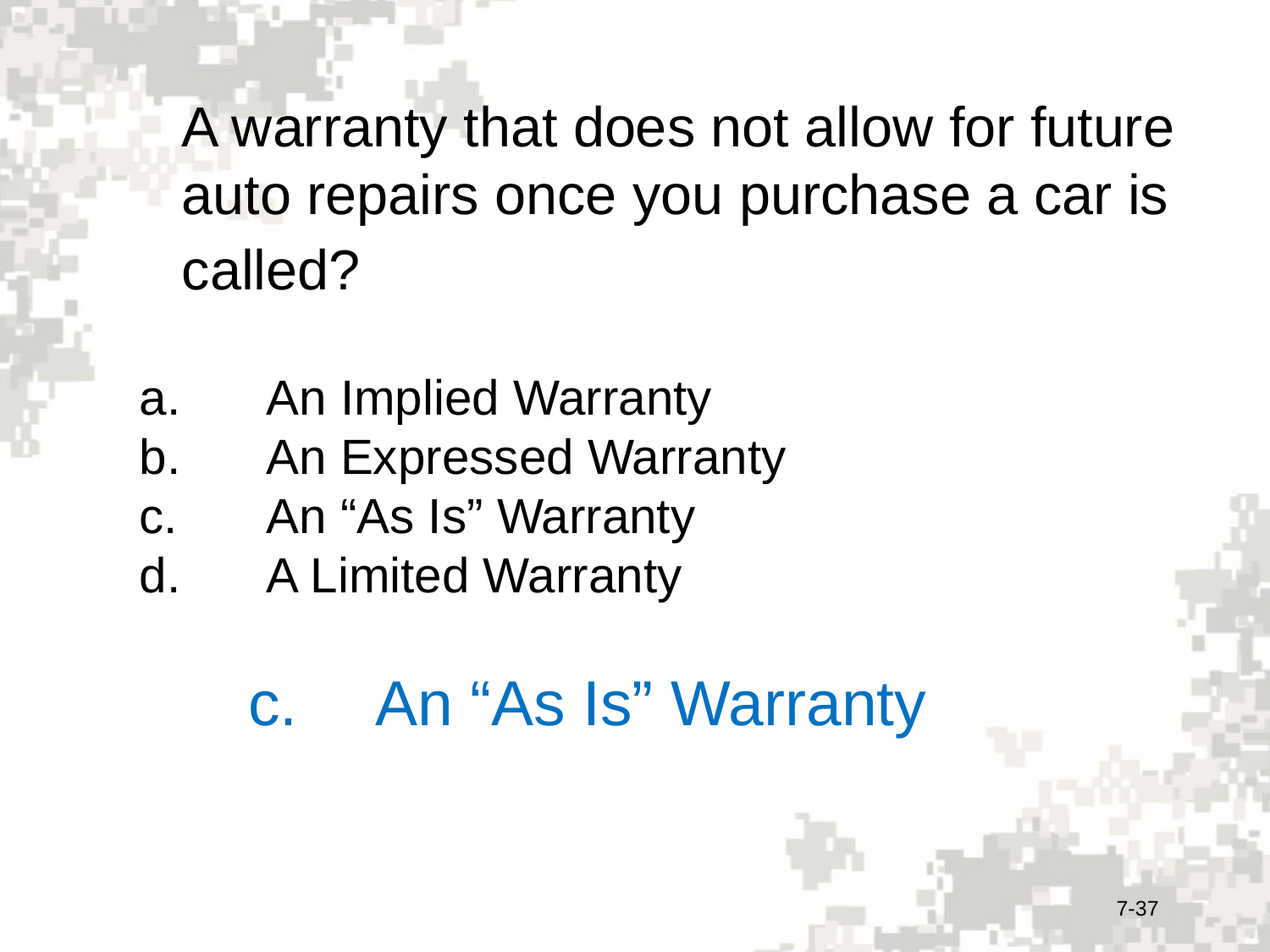

A warranty that does not allow for future auto repairs once you purchase a car is called?

a.  	An Implied Warranty
b.	An Expressed Warranty
c.	An “As Is” Warranty
d.	A Limited Warranty
c.	An “As Is” Warranty
7-37